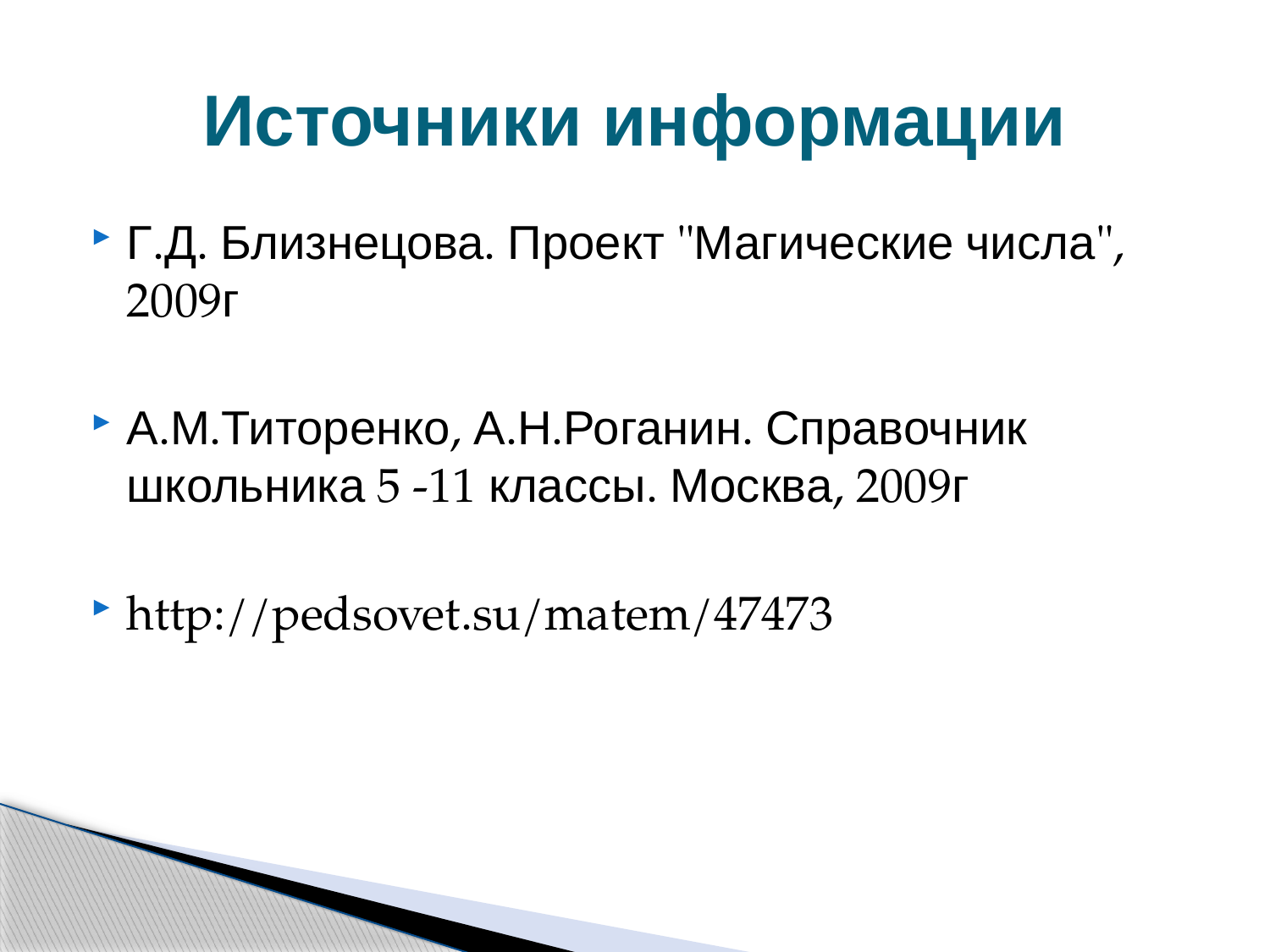

# Источники информации
Г.Д. Близнецова. Проект "Магические числа", 2009г

А.М.Титоренко, А.Н.Роганин. Справочник школьника 5 -11 классы. Москва, 2009г

http://pedsovet.su/matem/47473